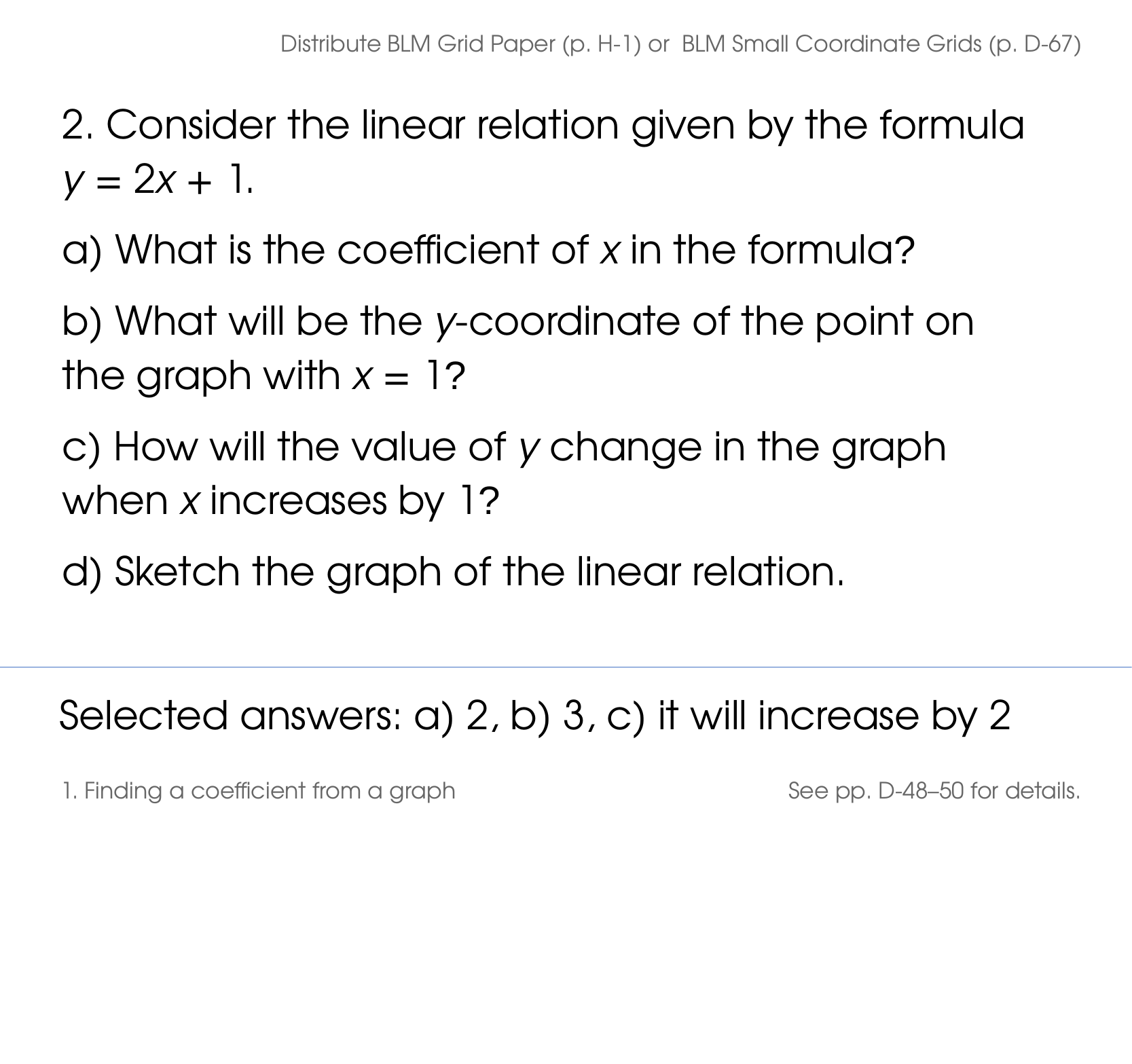

Distribute BLM Grid Paper (p. H-1) or  BLM Small Coordinate Grids (p. D-67)
2. Consider the linear relation given by the formula y = 2x + 1.
a) What is the coefficient of x in the formula?
b) What will be the y-coordinate of the point on the graph with x = 1?
c) How will the value of y change in the graph when x increases by 1?
d) Sketch the graph of the linear relation.
Selected answers: a) 2, b) 3, c) it will increase by 2
1. Finding a coefficient from a graph
See pp. D-48–50 for details.